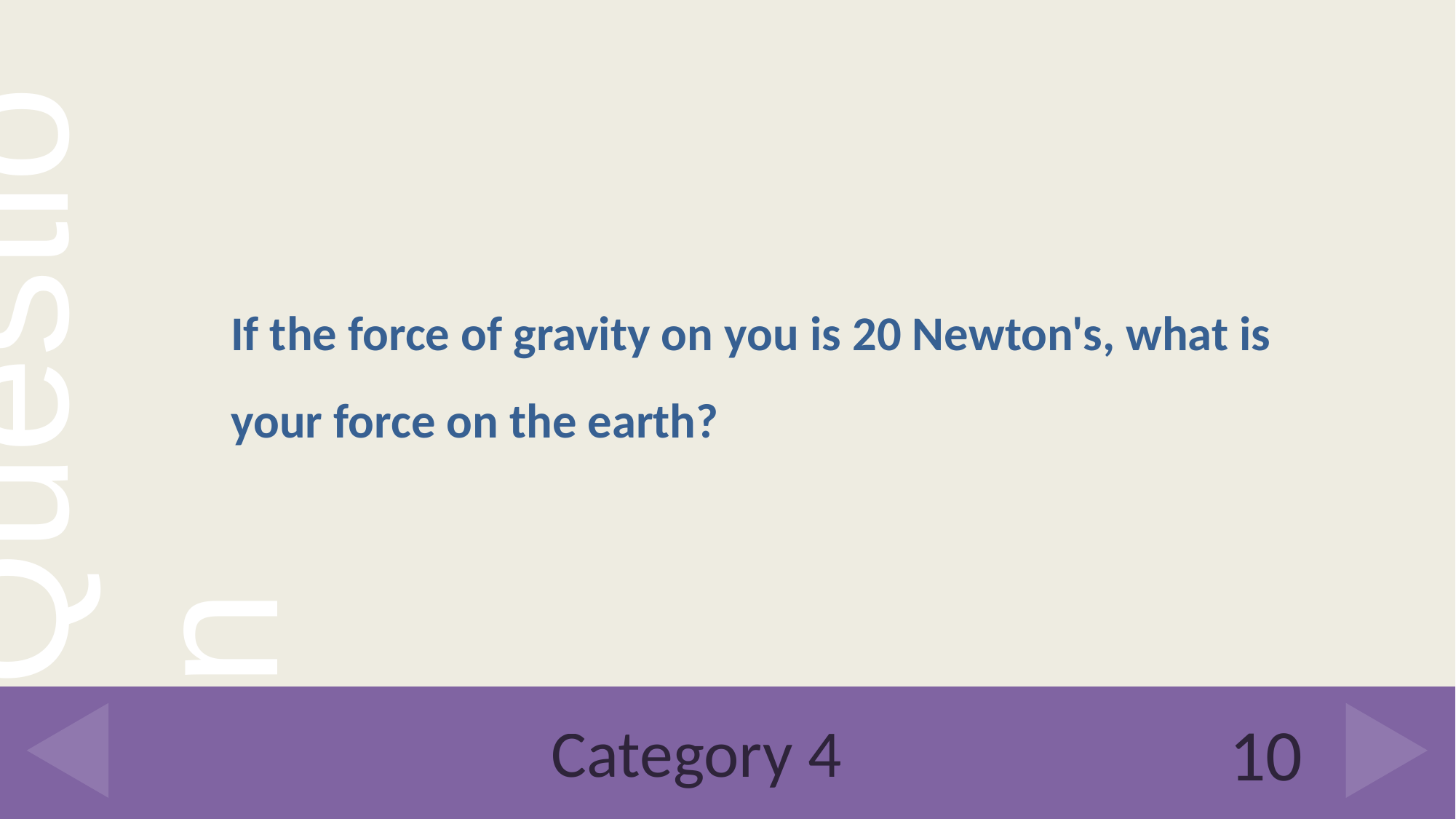

If the force of gravity on you is 20 Newton's, what is your force on the earth?
# Category 4
10